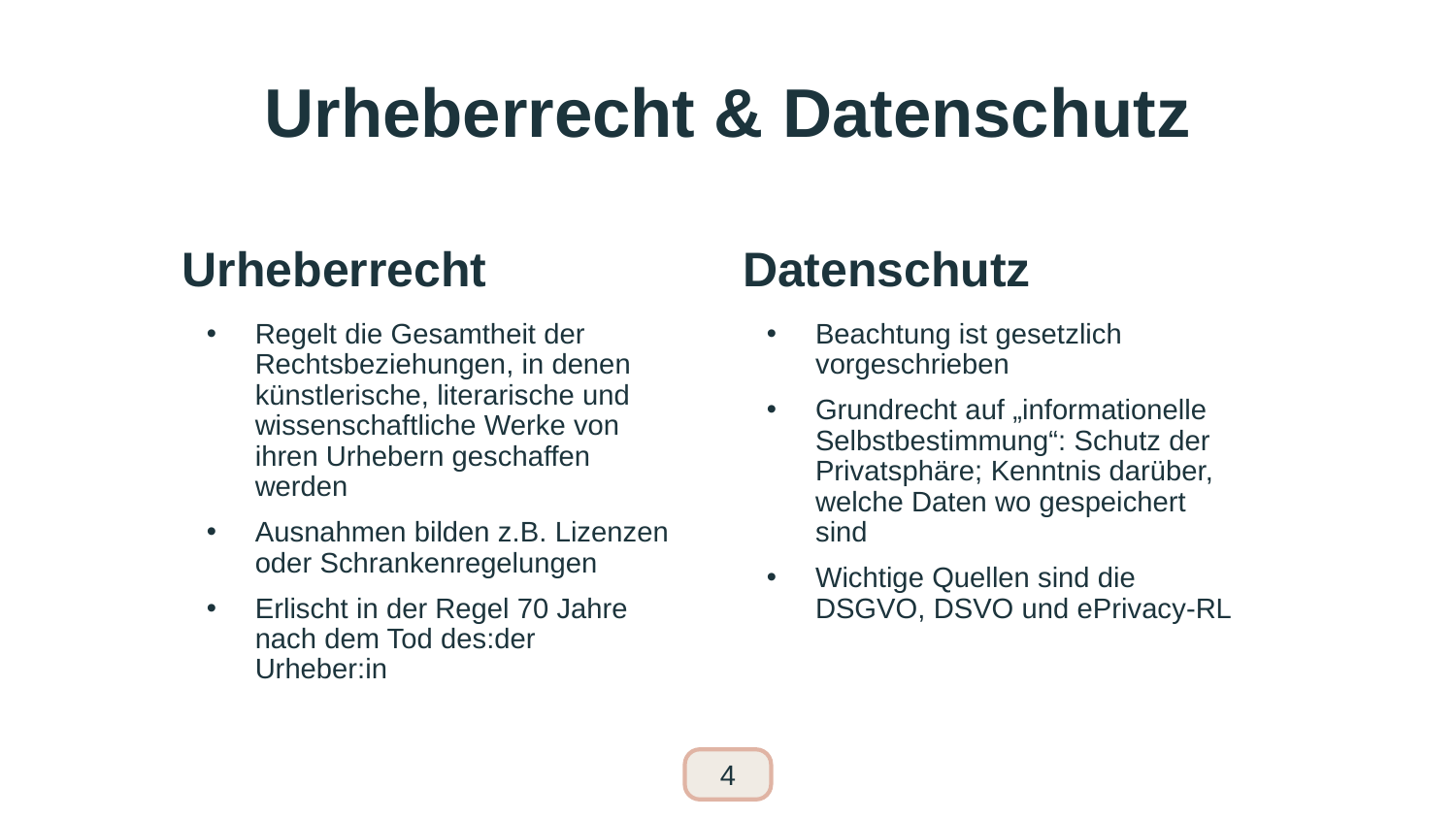

# Urheberrecht & Datenschutz
Urheberrecht
Datenschutz
Regelt die Gesamtheit der Rechtsbeziehungen, in denen künstlerische, literarische und wissenschaftliche Werke von ihren Urhebern geschaffen werden
Ausnahmen bilden z.B. Lizenzen oder Schrankenregelungen
Erlischt in der Regel 70 Jahre nach dem Tod des:der Urheber:in

Beachtung ist gesetzlich vorgeschrieben
Grundrecht auf „informationelle Selbstbestimmung“: Schutz der Privatsphäre; Kenntnis darüber, welche Daten wo gespeichert sind
Wichtige Quellen sind die DSGVO, DSVO und ePrivacy-RL